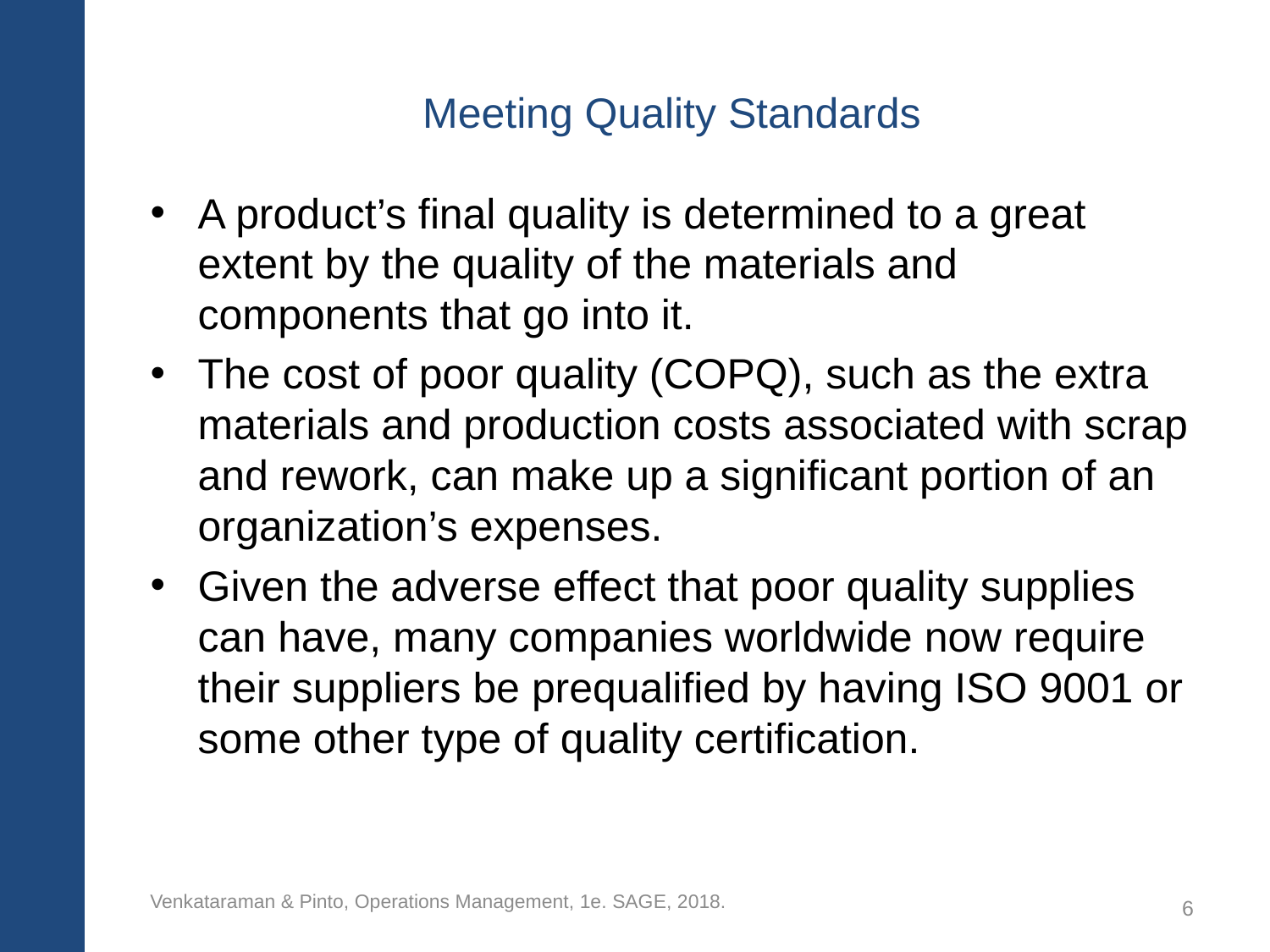

# Meeting Quality Standards
A product’s final quality is determined to a great extent by the quality of the materials and components that go into it.
The cost of poor quality (COPQ), such as the extra materials and production costs associated with scrap and rework, can make up a significant portion of an organization’s expenses.
Given the adverse effect that poor quality supplies can have, many companies worldwide now require their suppliers be prequalified by having ISO 9001 or some other type of quality certification.
Venkataraman & Pinto, Operations Management, 1e. SAGE, 2018.
6